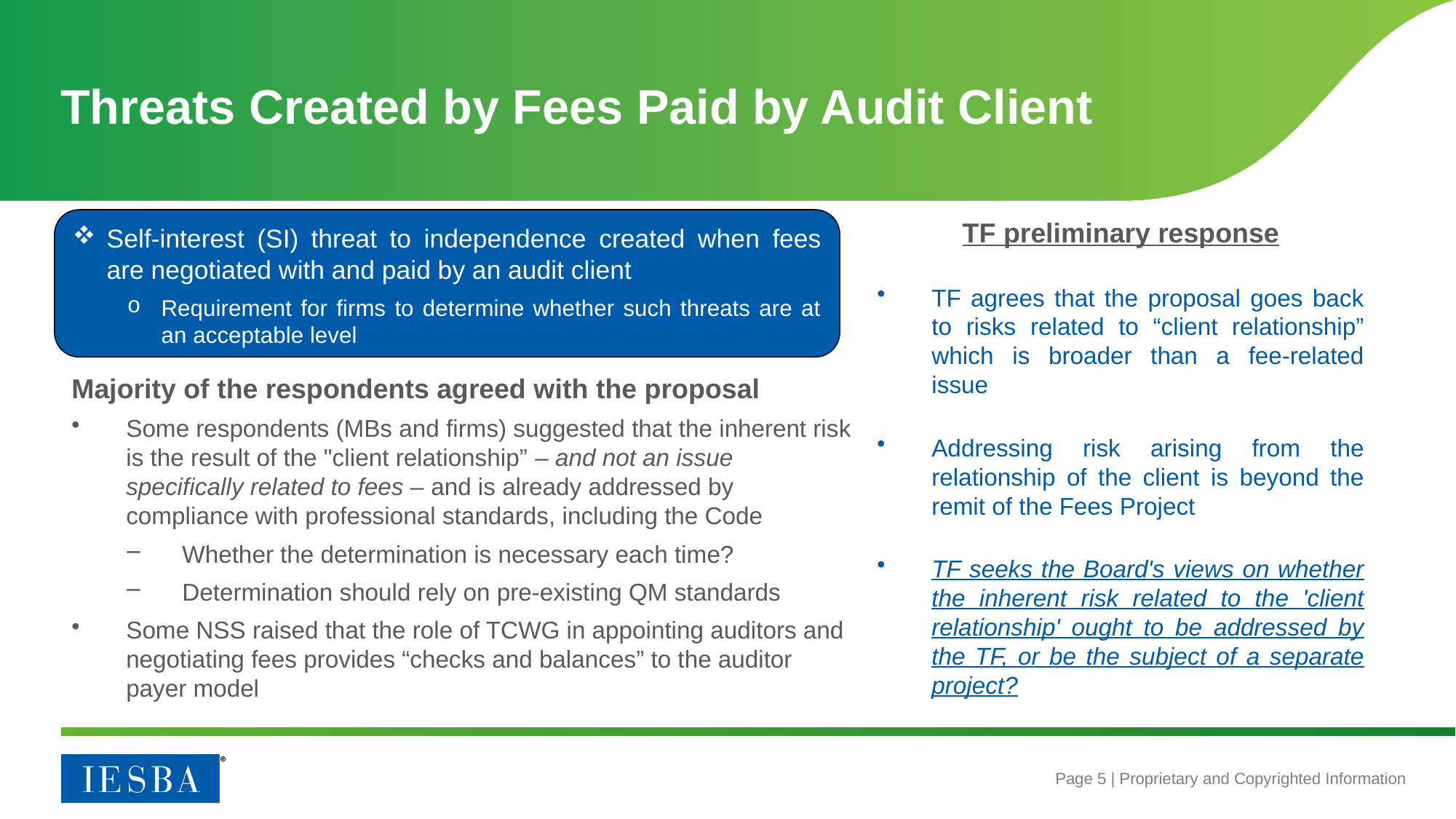

# Threats Created by Fees Paid by Audit Client

Majority of the respondents agreed with the proposal
Some respondents (MBs and firms) suggested that the inherent risk is the result of the "client relationship” – and not an issue specifically related to fees – and is already addressed by compliance with professional standards, including the Code
Whether the determination is necessary each time?
Determination should rely on pre-existing QM standards
Some NSS raised that the role of TCWG in appointing auditors and negotiating fees provides “checks and balances” to the auditor payer model
Self-interest (SI) threat to independence created when fees are negotiated with and paid by an audit client
Requirement for firms to determine whether such threats are at an acceptable level
TF preliminary response
TF agrees that the proposal goes back to risks related to “client relationship” which is broader than a fee-related issue
Addressing risk arising from the relationship of the client is beyond the remit of the Fees Project
TF seeks the Board's views on whether the inherent risk related to the 'client relationship' ought to be addressed by the TF, or be the subject of a separate project?